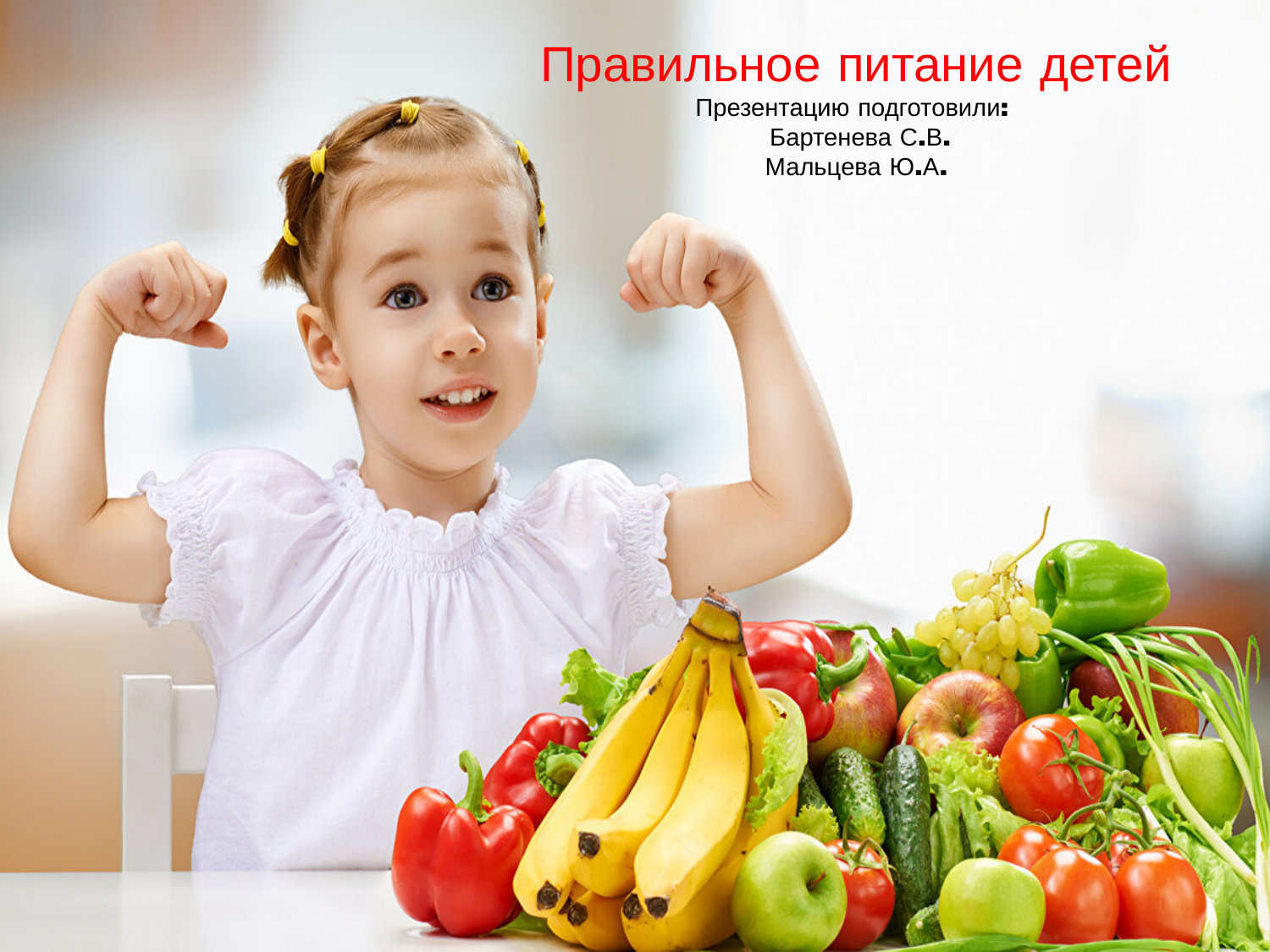

Правильное питание детей
Презентацию подготовили:
 Бартенева С.В.
Мальцева Ю.А.